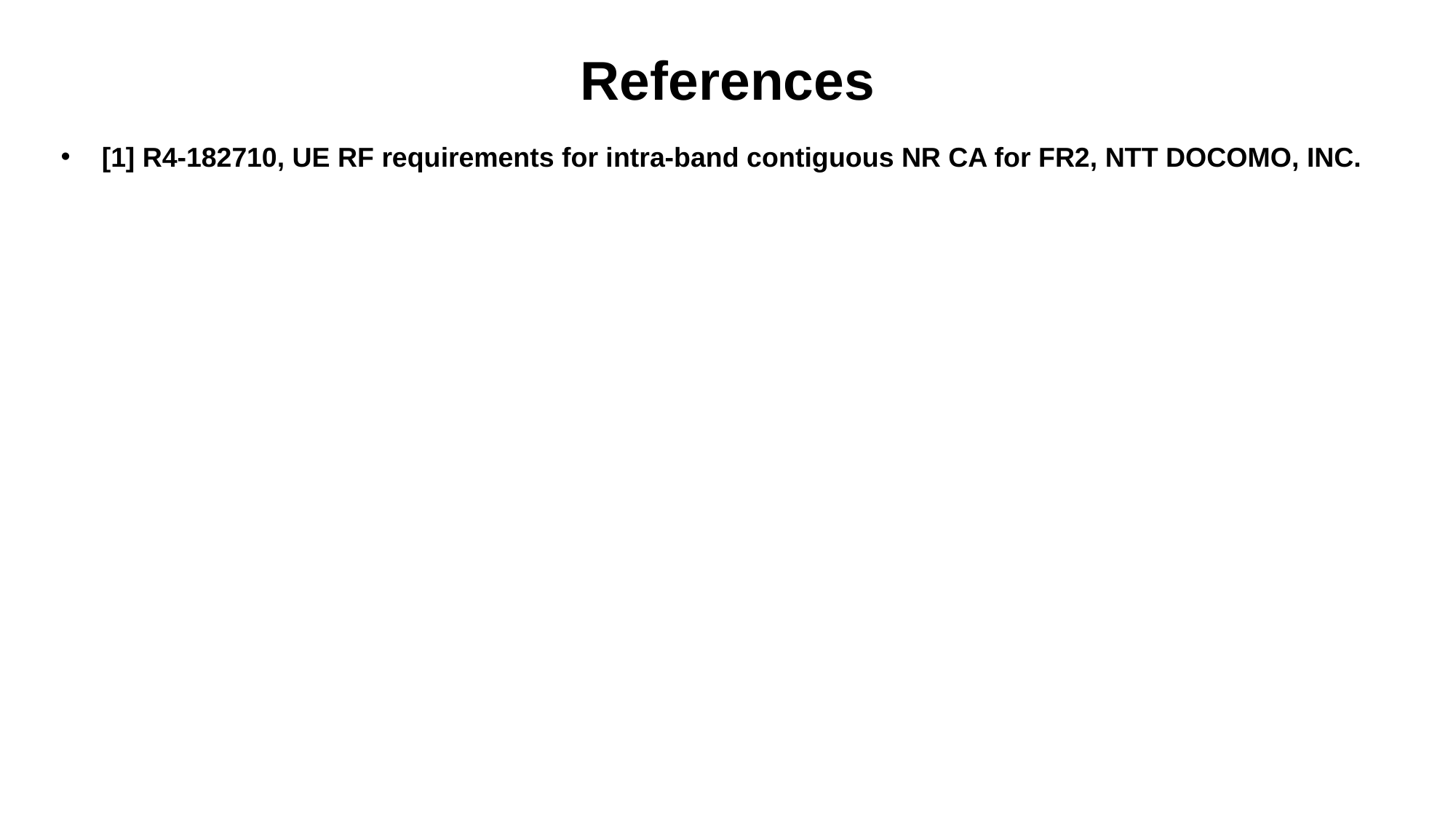

# References
[1] R4-182710, UE RF requirements for intra-band contiguous NR CA for FR2, NTT DOCOMO, INC.